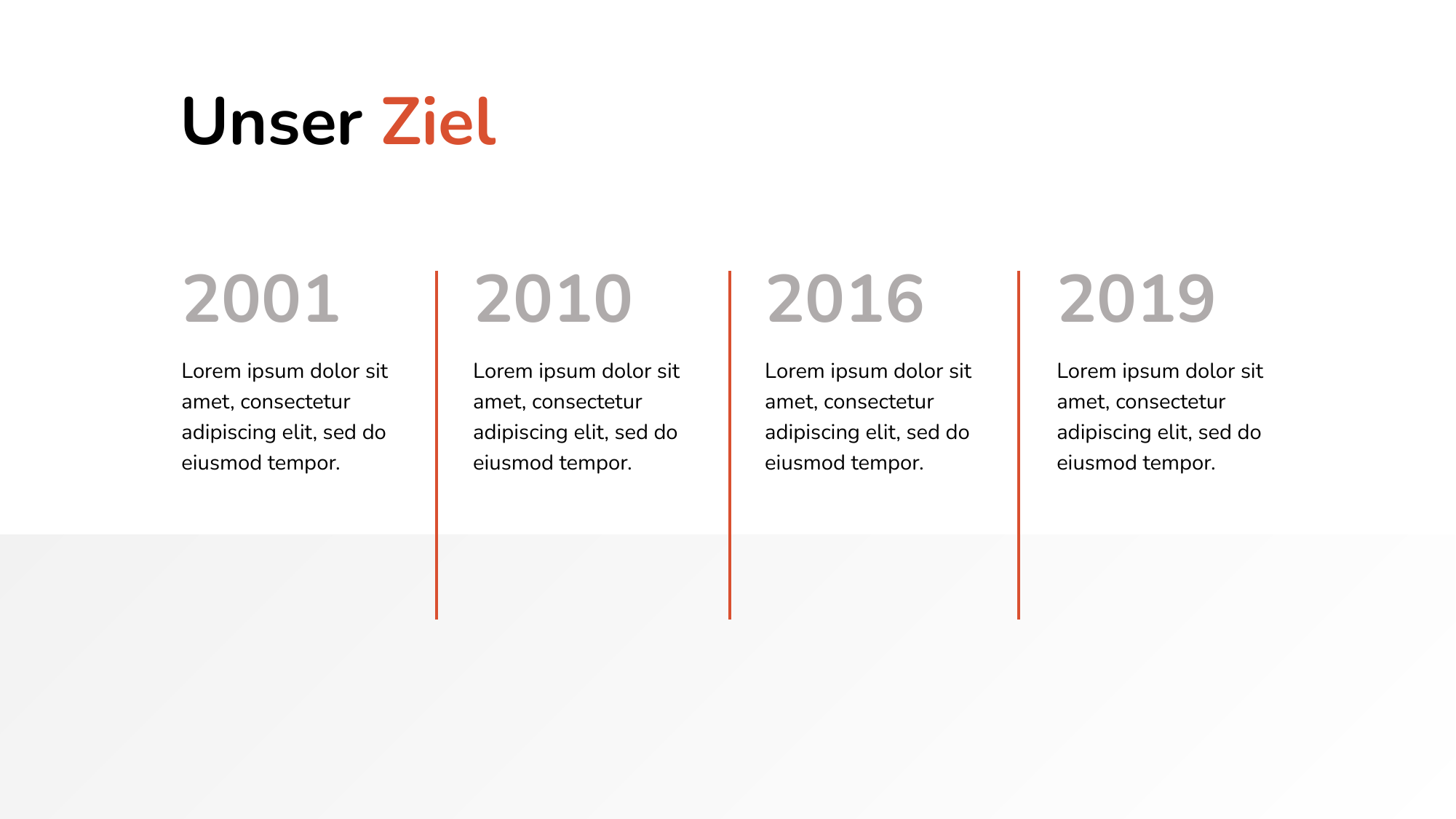

# Unser Ziel
2001
2010
2016
2019
Lorem ipsum dolor sit amet, consectetur adipiscing elit, sed do eiusmod tempor.
Lorem ipsum dolor sit amet, consectetur adipiscing elit, sed do eiusmod tempor.
Lorem ipsum dolor sit amet, consectetur adipiscing elit, sed do eiusmod tempor.
Lorem ipsum dolor sit amet, consectetur adipiscing elit, sed do eiusmod tempor.